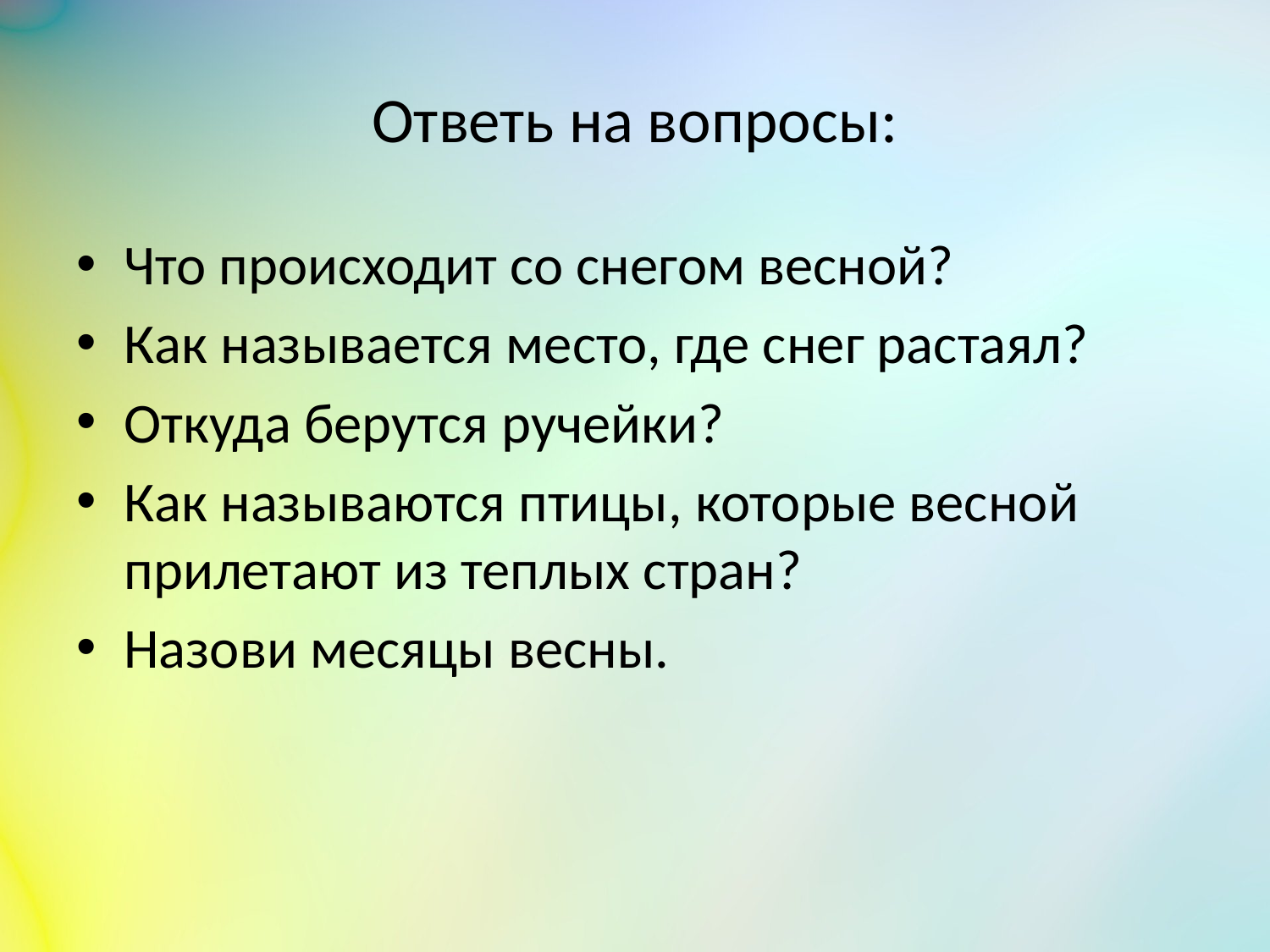

# Ответь на вопросы:
Что происходит со снегом весной?
Как называется место, где снег растаял?
Откуда берутся ручейки?
Как называются птицы, которые весной прилетают из теплых стран?
Назови месяцы весны.